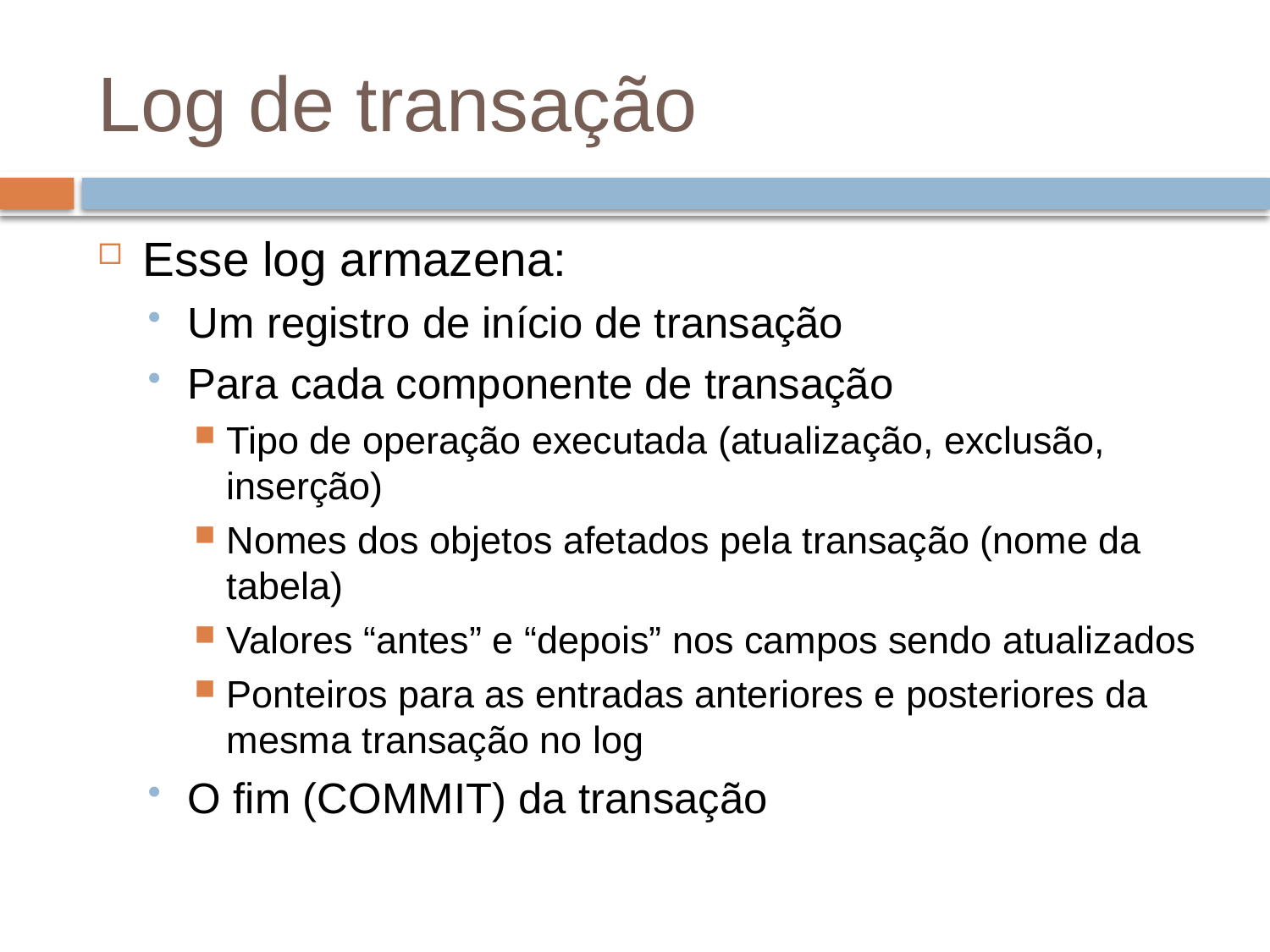

# Log de transação
Esse log armazena:
Um registro de início de transação
Para cada componente de transação
Tipo de operação executada (atualização, exclusão, inserção)
Nomes dos objetos afetados pela transação (nome da tabela)
Valores “antes” e “depois” nos campos sendo atualizados
Ponteiros para as entradas anteriores e posteriores da mesma transação no log
O fim (COMMIT) da transação